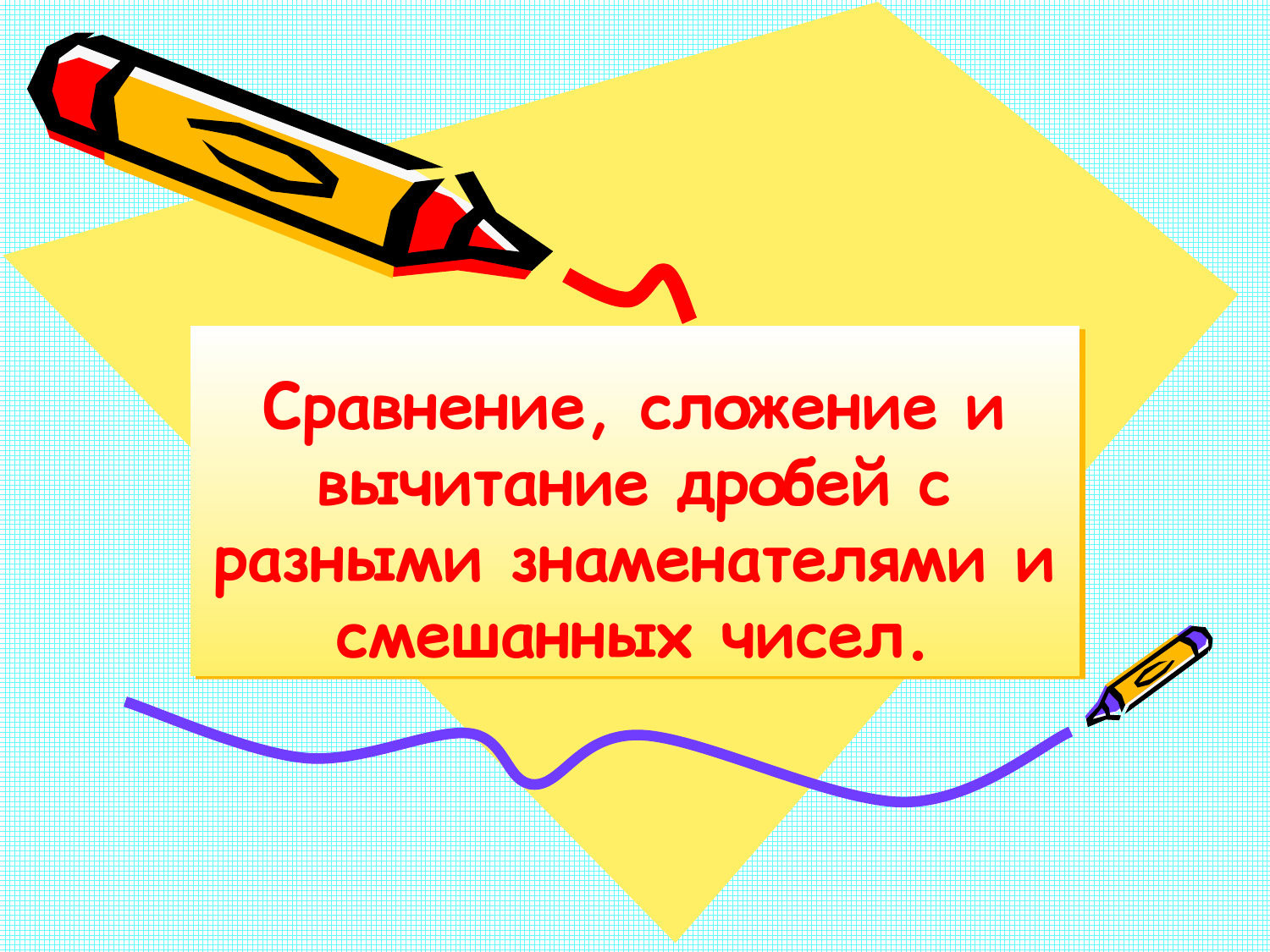

# Сравнение, сложение и вычитание дробей с разными знаменателями и смешанных чисел.